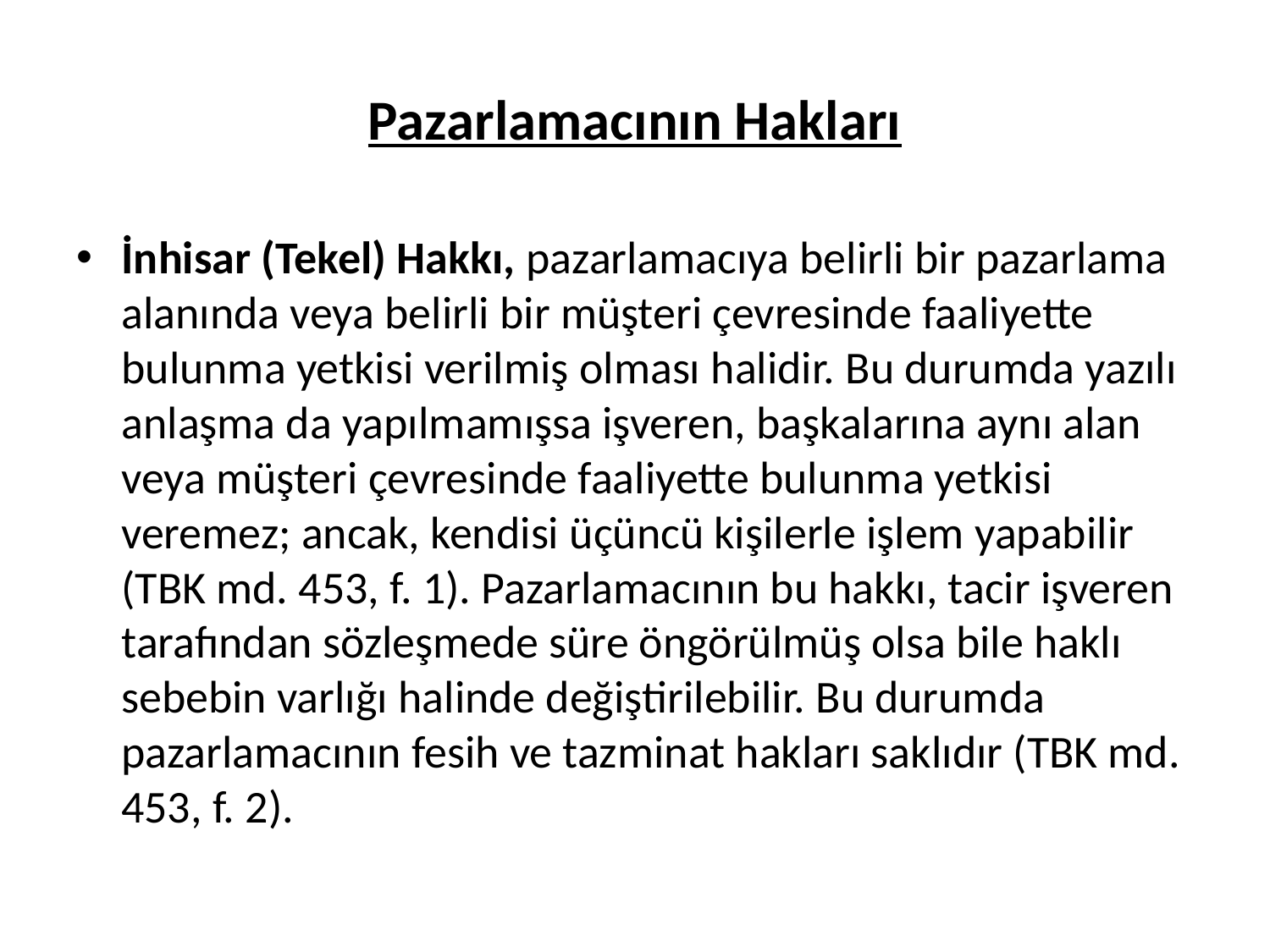

# Pazarlamacının Hakları
İnhisar (Tekel) Hakkı, pazarlamacıya belirli bir pazarlama alanında veya belirli bir müşteri çevresinde faaliyette bulunma yetkisi verilmiş olması halidir. Bu durumda yazılı anlaşma da yapılmamışsa işveren, başkalarına aynı alan veya müşteri çevresinde faaliyette bulunma yetkisi veremez; ancak, kendisi üçüncü kişilerle işlem yapabilir (TBK md. 453, f. 1). Pazarlamacının bu hakkı, tacir işveren tarafından sözleşmede süre öngörülmüş olsa bile haklı sebebin varlığı halinde değiştirilebilir. Bu durumda pazarlamacının fesih ve tazminat hakları saklıdır (TBK md. 453, f. 2).